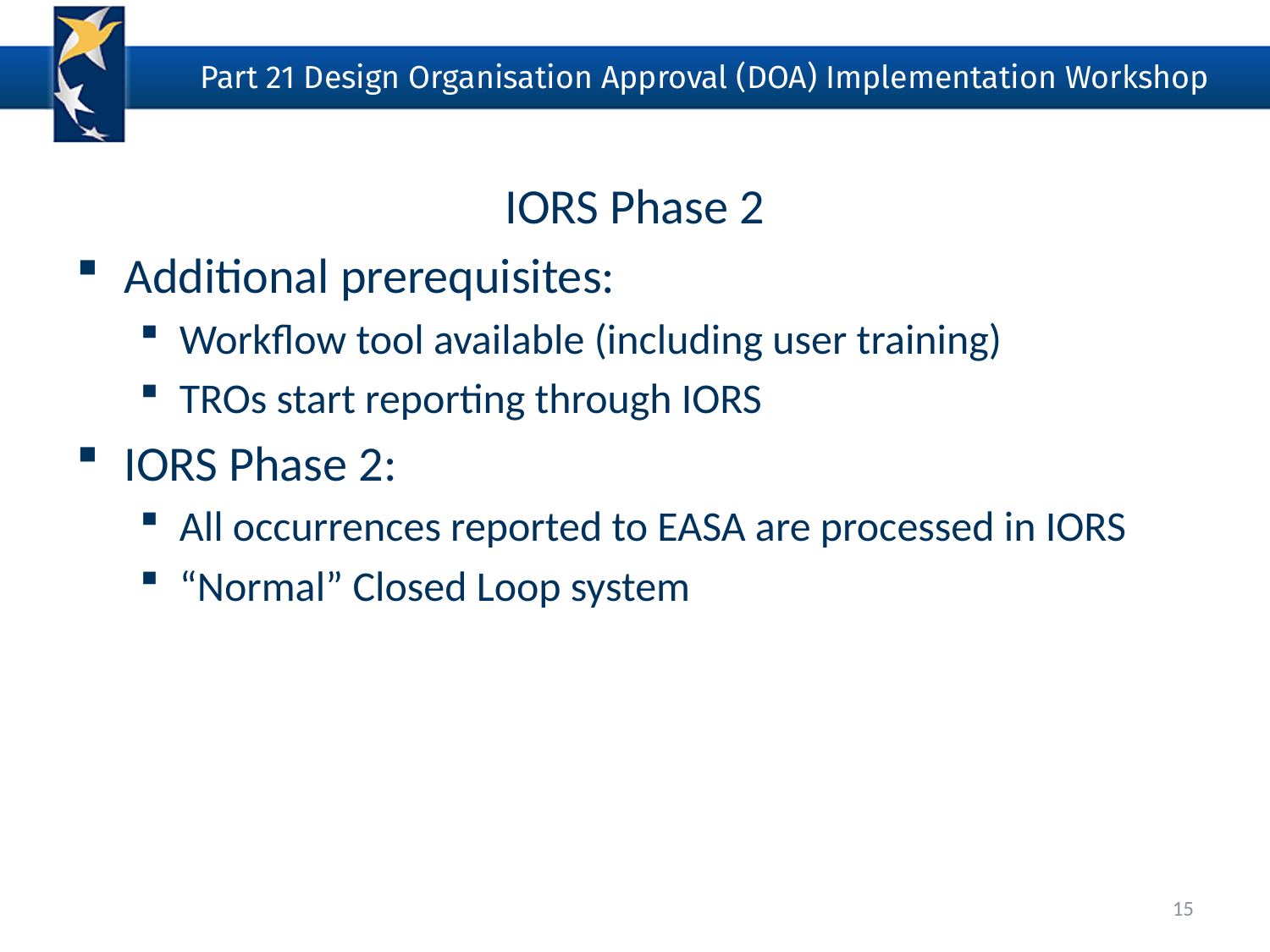

IORS Phase 2
Additional prerequisites:
Workflow tool available (including user training)
TROs start reporting through IORS
IORS Phase 2:
All occurrences reported to EASA are processed in IORS
“Normal” Closed Loop system

15